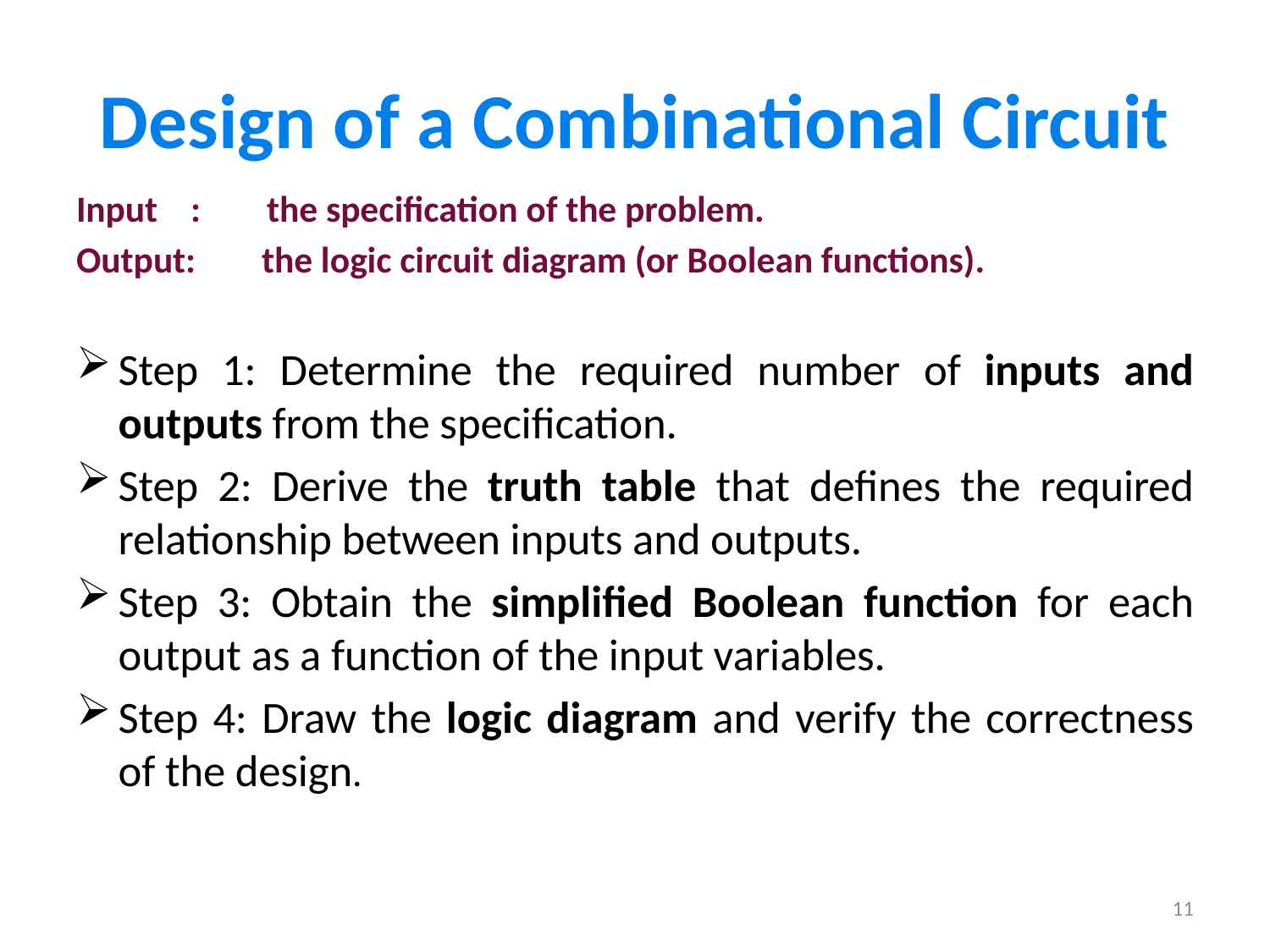

# Design of a Combinational Circuit
Input    :        the specification of the problem.
Output:        the logic circuit diagram (or Boolean functions).

Step 1: Determine the required number of inputs and outputs from the specification.
Step 2: Derive the truth table that defines the required relationship between inputs and outputs.
Step 3: Obtain the simplified Boolean function for each output as a function of the input variables.
Step 4: Draw the logic diagram and verify the correctness of the design.

11